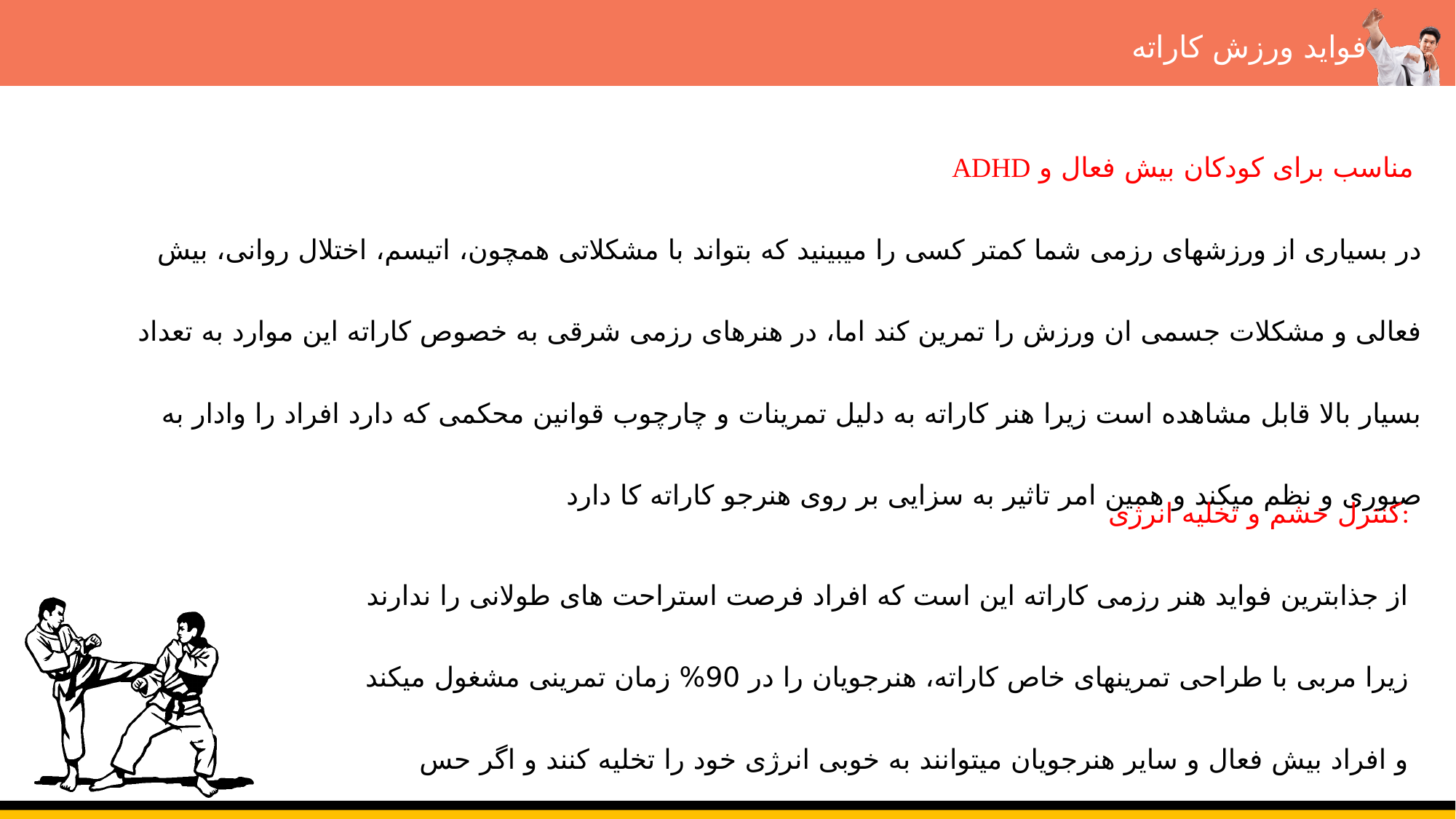

فواید ورزش کاراته
 مناسب برای کودکان بیش فعال و ADHD
در بسیاری از ورزشهای رزمی شما کمتر کسی را میبینید که بتواند با مشکلاتی همچون، اتیسم، اختلال روانی، بیش فعالی و مشکلات جسمی ان ورزش را تمرین کند اما، در هنرهای رزمی شرقی به خصوص کاراته این موارد به تعداد بسیار بالا قابل مشاهده است زیرا هنر کاراته به دلیل تمرینات و چارچوب قوانین محکمی که دارد افراد را وادار به صبوری و نظم میکند و همین امر تاثیر به سزایی بر روی هنرجو کاراته کا دارد

کنترل خشم و تخلیه انرژی:
از جذابترین فواید هنر رزمی کاراته این است که افراد فرصت استراحت های طولانی را ندارند زیرا مربی با طراحی تمرینهای خاص کاراته، هنرجویان را در 90% زمان تمرینی مشغول میکند و افراد بیش فعال و سایر هنرجویان میتوانند به خوبی انرژی خود را تخلیه کنند و اگر حس منفی در طول روز تجربه کرده باشد به واسطه تمرینا آنرا دفع کنند.